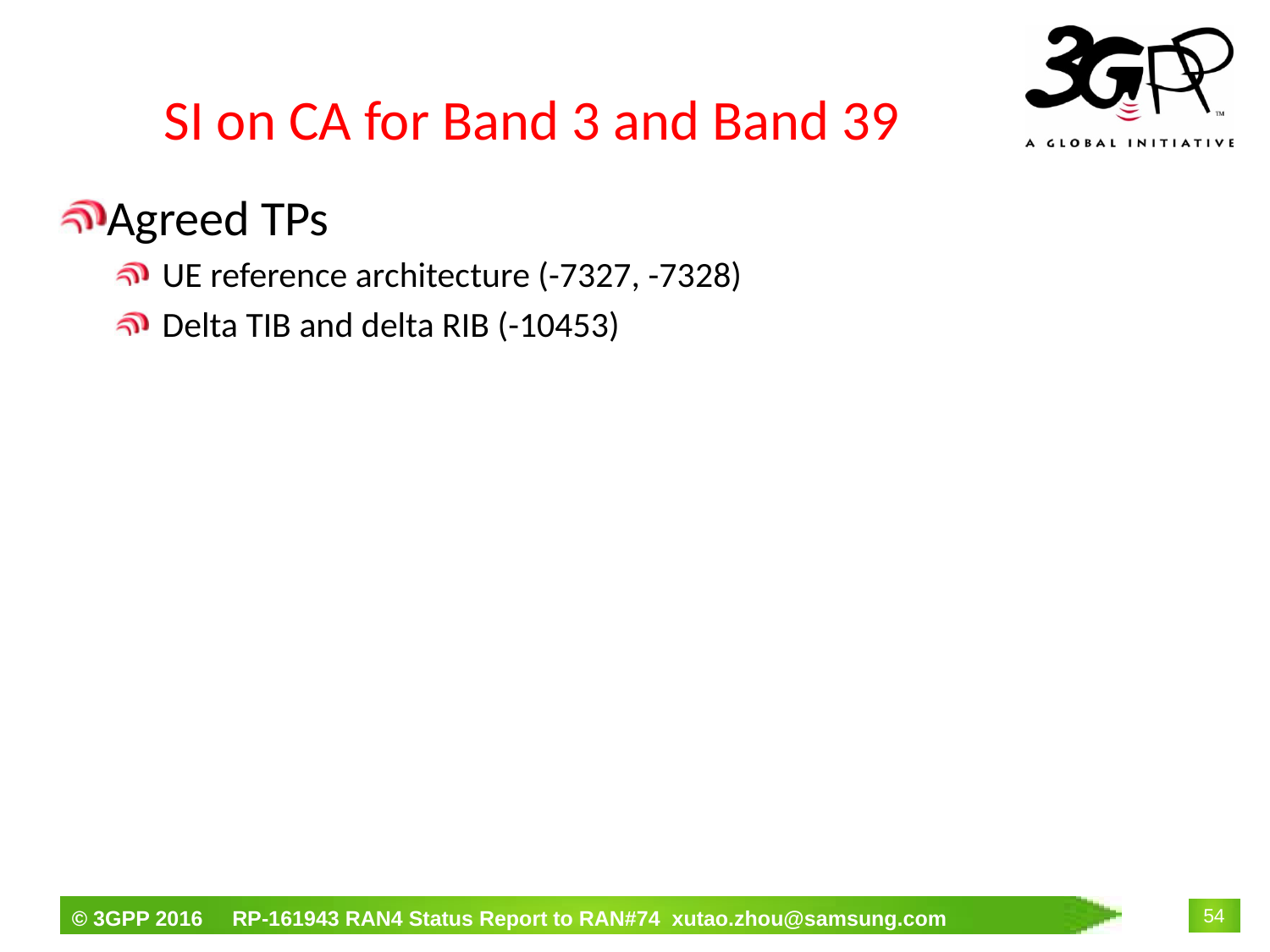

# SI on CA for Band 3 and Band 39
Agreed TPs
UE reference architecture (-7327, -7328)
Delta TIB and delta RIB (-10453)